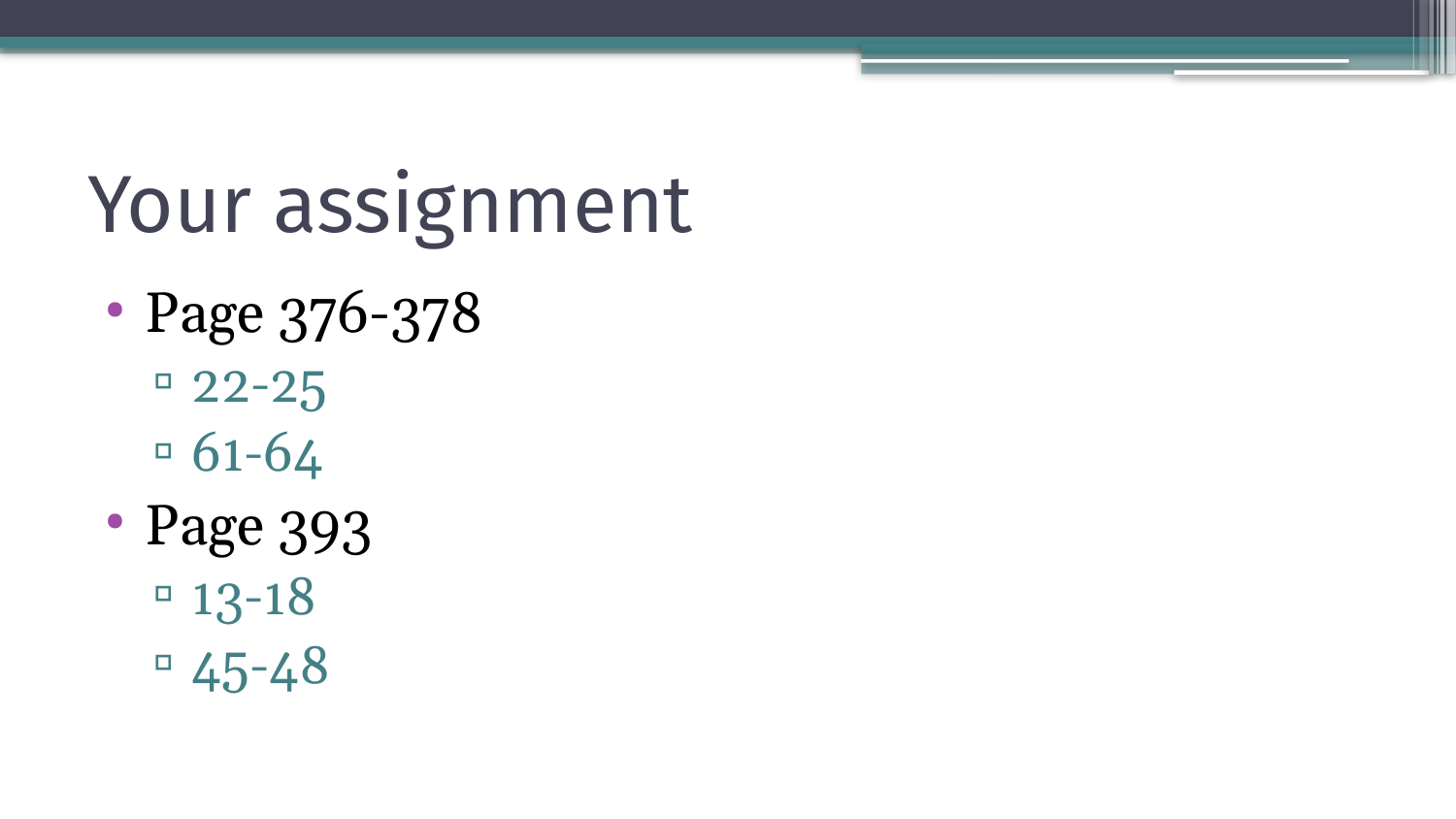

# Your assignment
Page 376-378
22-25
61-64
Page 393
13-18
45-48